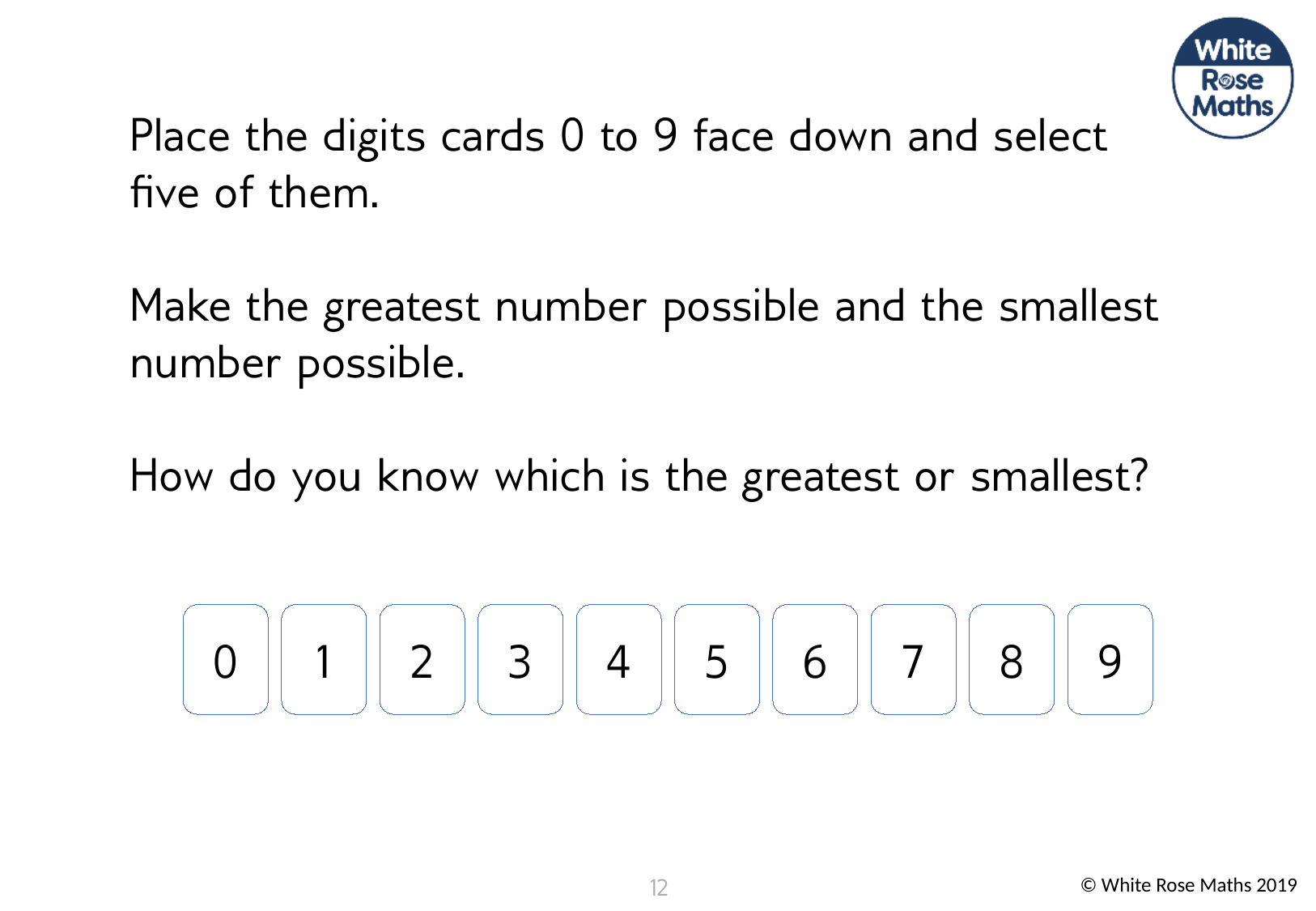

Place the digits cards 0 to 9 face down and select five of them.

Make the greatest number possible and the smallest number possible.

How do you know which is the greatest or smallest?
0
1
2
3
4
5
6
7
8
9
12